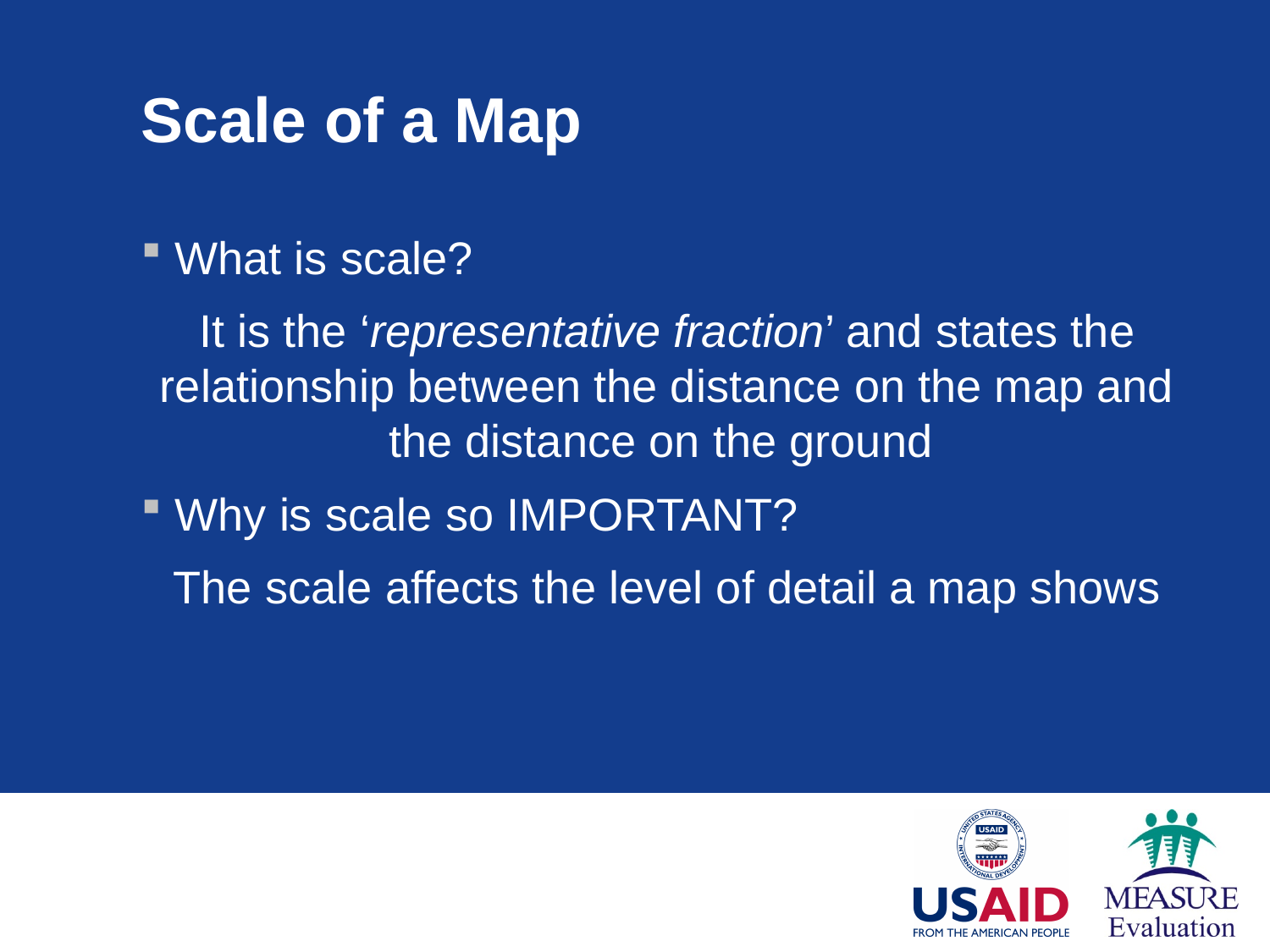

Scale of a Map
 What is scale?
It is the ‘representative fraction’ and states the relationship between the distance on the map and the distance on the ground
 Why is scale so IMPORTANT?
The scale affects the level of detail a map shows